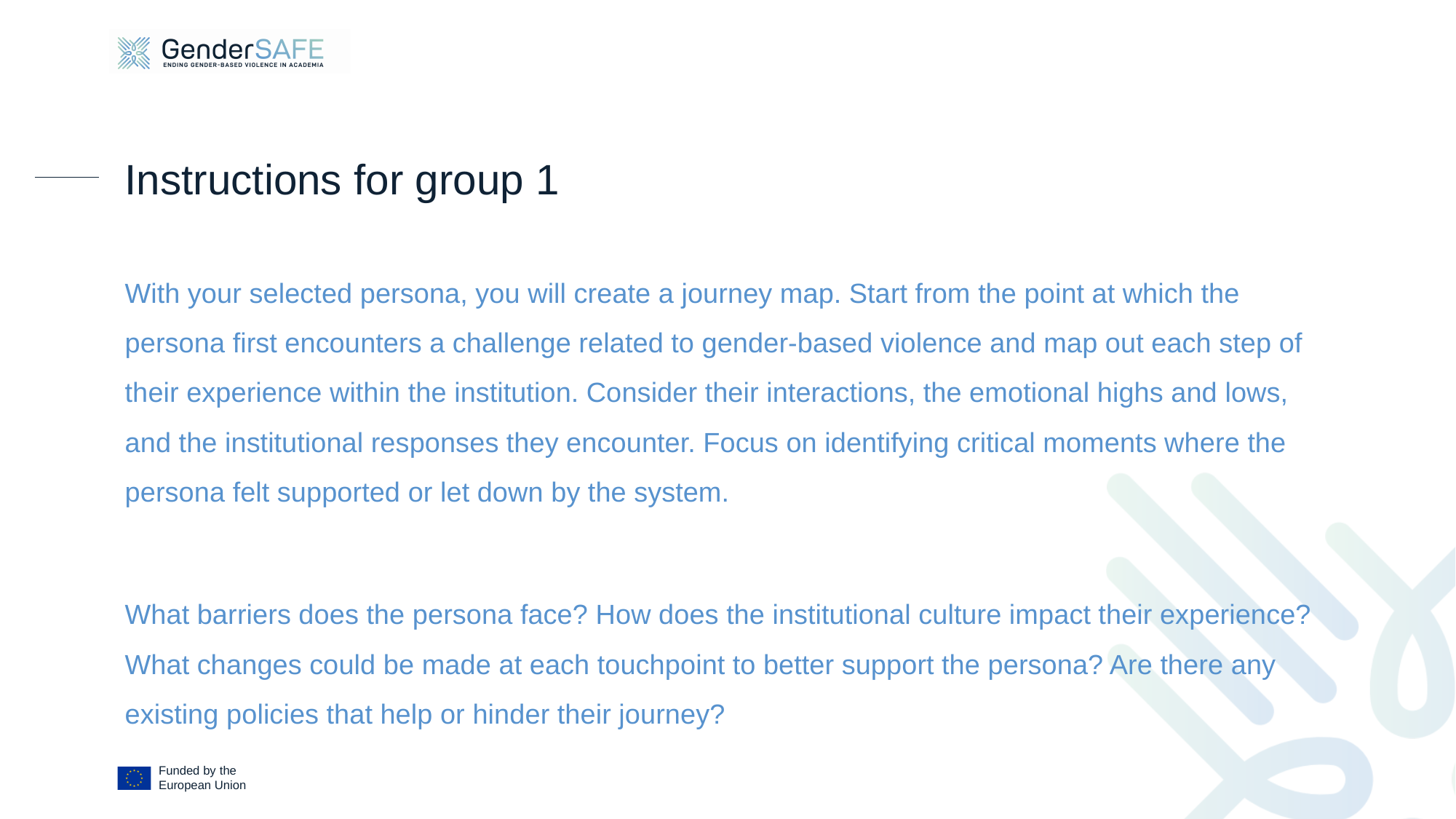

# Instructions for group 1
With your selected persona, you will create a journey map. Start from the point at which the persona first encounters a challenge related to gender-based violence and map out each step of their experience within the institution. Consider their interactions, the emotional highs and lows, and the institutional responses they encounter. Focus on identifying critical moments where the persona felt supported or let down by the system.

What barriers does the persona face? How does the institutional culture impact their experience? What changes could be made at each touchpoint to better support the persona? Are there any existing policies that help or hinder their journey?